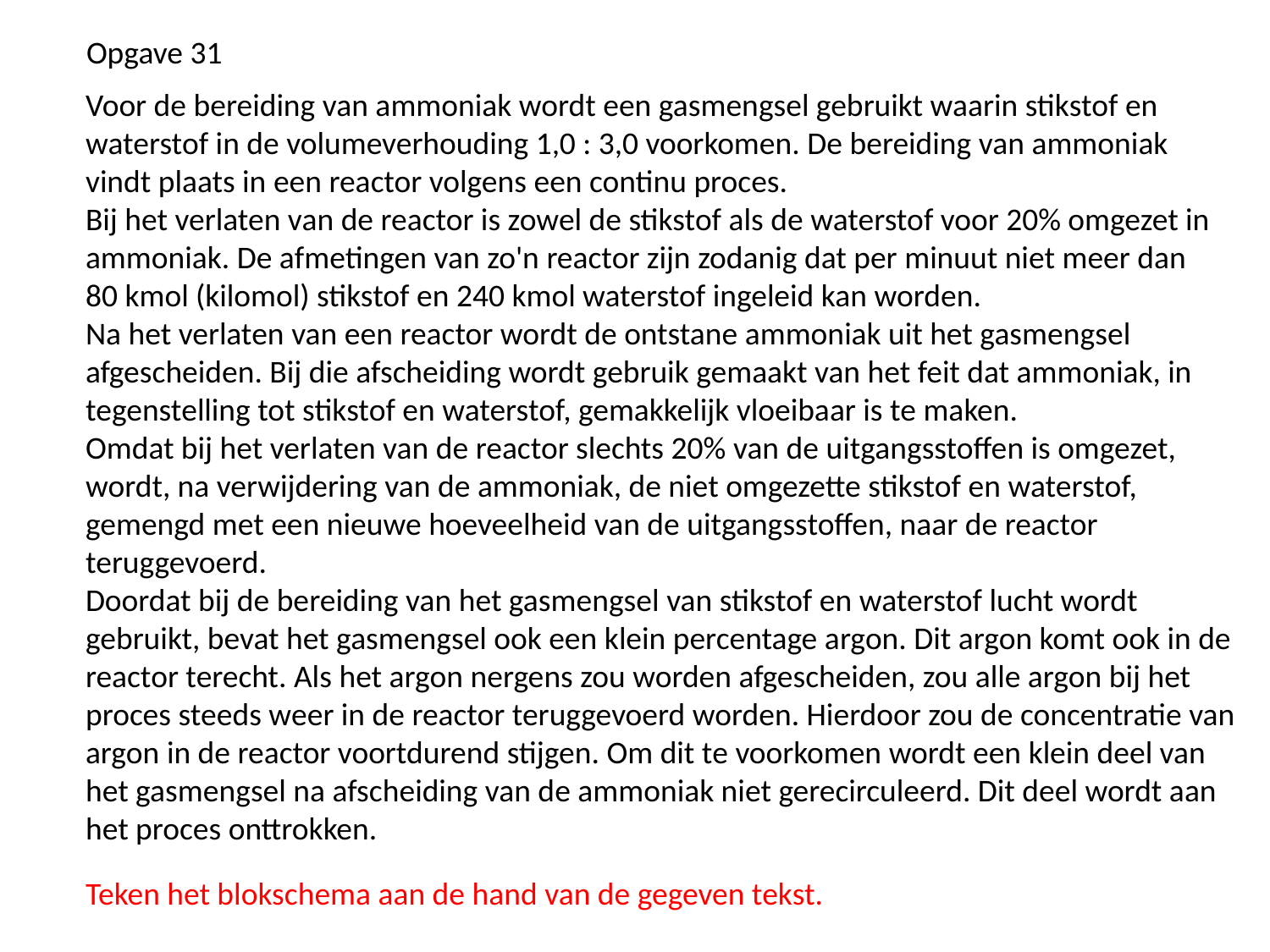

Opgave 31

Voor de bereiding van ammoniak wordt een gasmengsel gebruikt waarin stikstof en
waterstof in de volumeverhouding 1,0 : 3,0 voorkomen. De bereiding van ammoniak
vindt plaats in een reactor volgens een continu proces.
Bij het verlaten van de reactor is zowel de stikstof als de waterstof voor 20% omgezet in
ammoniak. De afmetingen van zo'n reactor zijn zodanig dat per minuut niet meer dan
80 kmol (kilomol) stikstof en 240 kmol waterstof ingeleid kan worden.
Na het verlaten van een reactor wordt de ontstane ammoniak uit het gasmengsel
afgescheiden. Bij die afscheiding wordt gebruik gemaakt van het feit dat ammoniak, in tegenstelling tot stikstof en waterstof, gemakkelijk vloeibaar is te maken.
Omdat bij het verlaten van de reactor slechts 20% van de uitgangsstoffen is omgezet, wordt, na verwijdering van de ammoniak, de niet omgezette stikstof en waterstof, gemengd met een nieuwe hoeveelheid van de uitgangsstoffen, naar de reactor teruggevoerd.
Doordat bij de bereiding van het gasmengsel van stikstof en waterstof lucht wordt
gebruikt, bevat het gasmengsel ook een klein percentage argon. Dit argon komt ook in de reactor terecht. Als het argon nergens zou worden afgescheiden, zou alle argon bij het proces steeds weer in de reactor teruggevoerd worden. Hierdoor zou de concentratie van argon in de reactor voortdurend stijgen. Om dit te voorkomen wordt een klein deel van het gasmengsel na afscheiding van de ammoniak niet gerecirculeerd. Dit deel wordt aan het proces onttrokken.
Teken het blokschema aan de hand van de gegeven tekst.